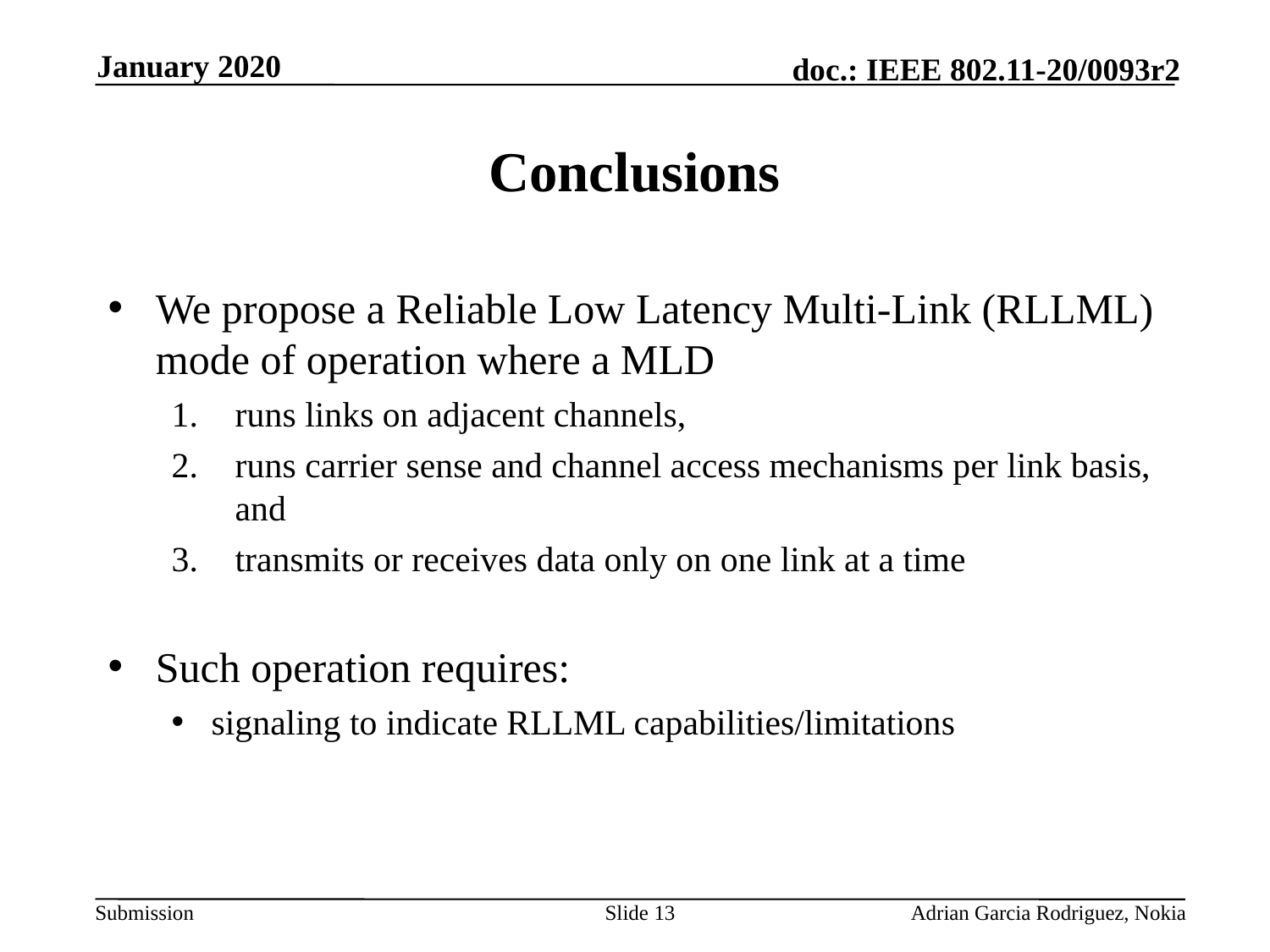

January 2020
# Conclusions
We propose a Reliable Low Latency Multi-Link (RLLML) mode of operation where a MLD
runs links on adjacent channels,
runs carrier sense and channel access mechanisms per link basis, and
transmits or receives data only on one link at a time

Such operation requires:
signaling to indicate RLLML capabilities/limitations

Slide 13
Adrian Garcia Rodriguez, Nokia